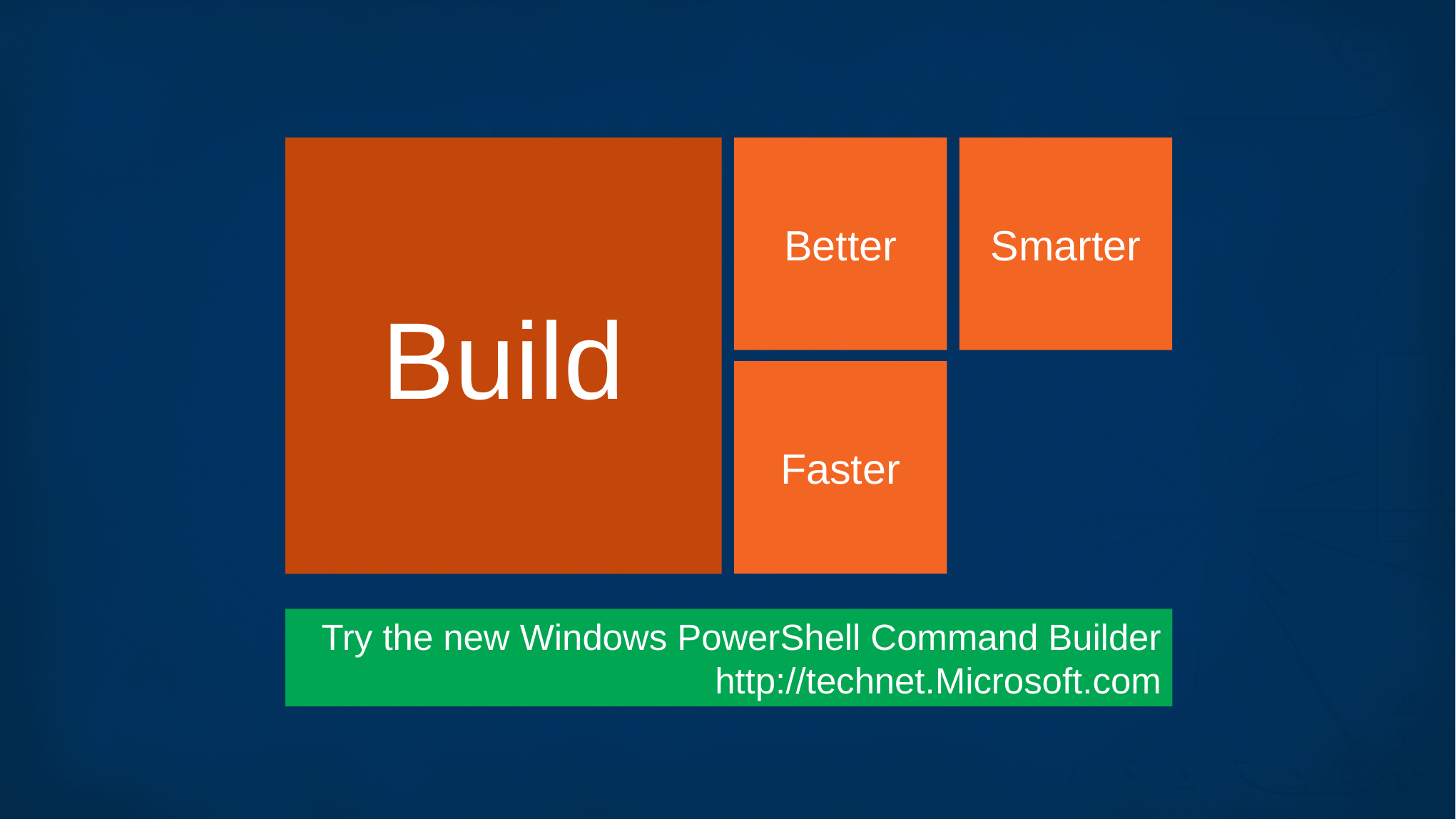

Build
Better
Smarter
Faster
Try the new Windows PowerShell Command Builder
http://technet.Microsoft.com